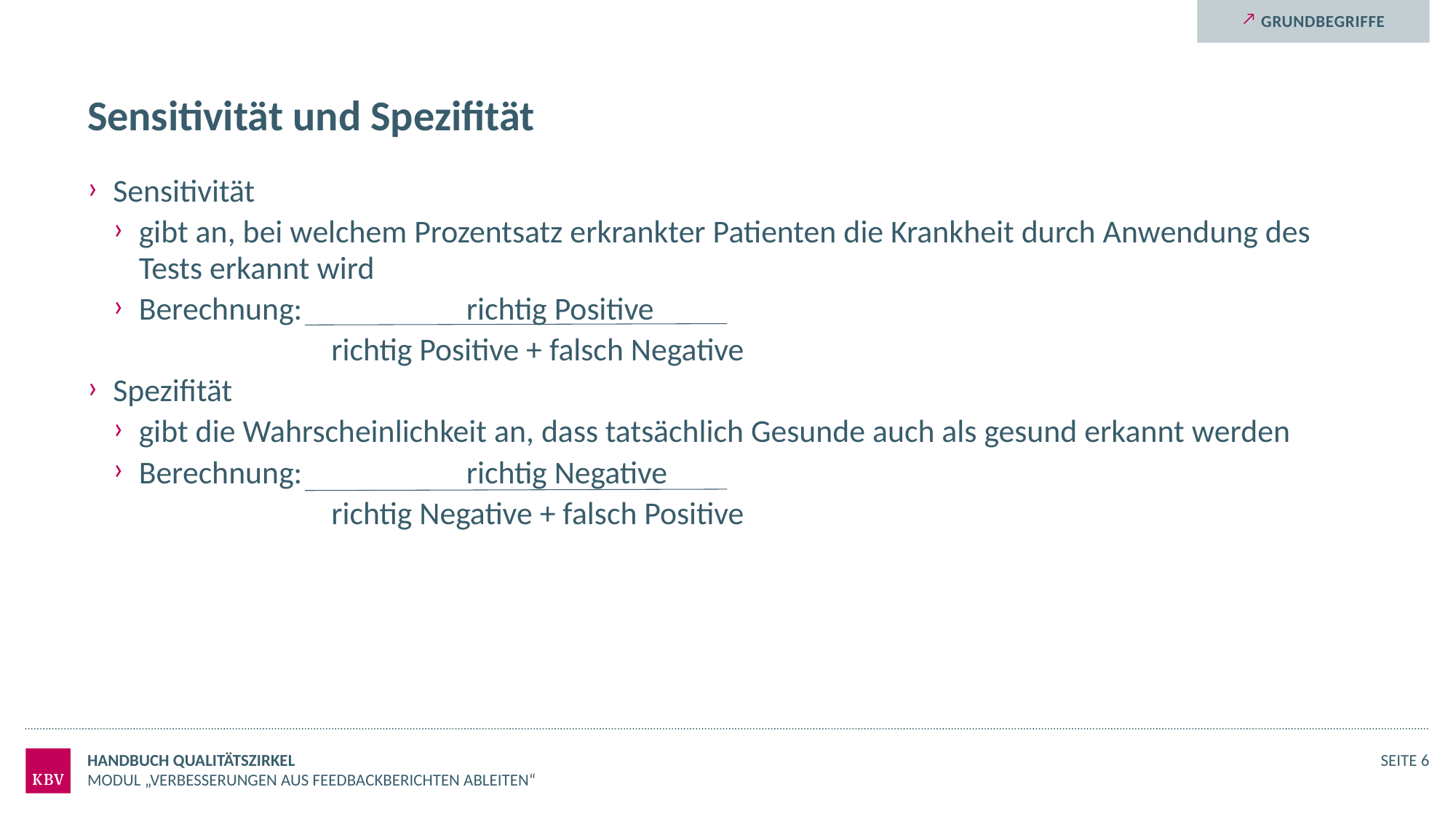

Grundbegriffe
# Sensitivität und Spezifität
Sensitivität
gibt an, bei welchem Prozentsatz erkrankter Patienten die Krankheit durch Anwendung des Tests erkannt wird
Berechnung:		richtig Positive
		richtig Positive + falsch Negative
Spezifität
gibt die Wahrscheinlichkeit an, dass tatsächlich Gesunde auch als gesund erkannt werden
Berechnung:		richtig Negative
		richtig Negative + falsch Positive
Handbuch Qualitätszirkel

Seite 6
Modul „verbesserungen aus FeedbackBERICHTEN ableiten“